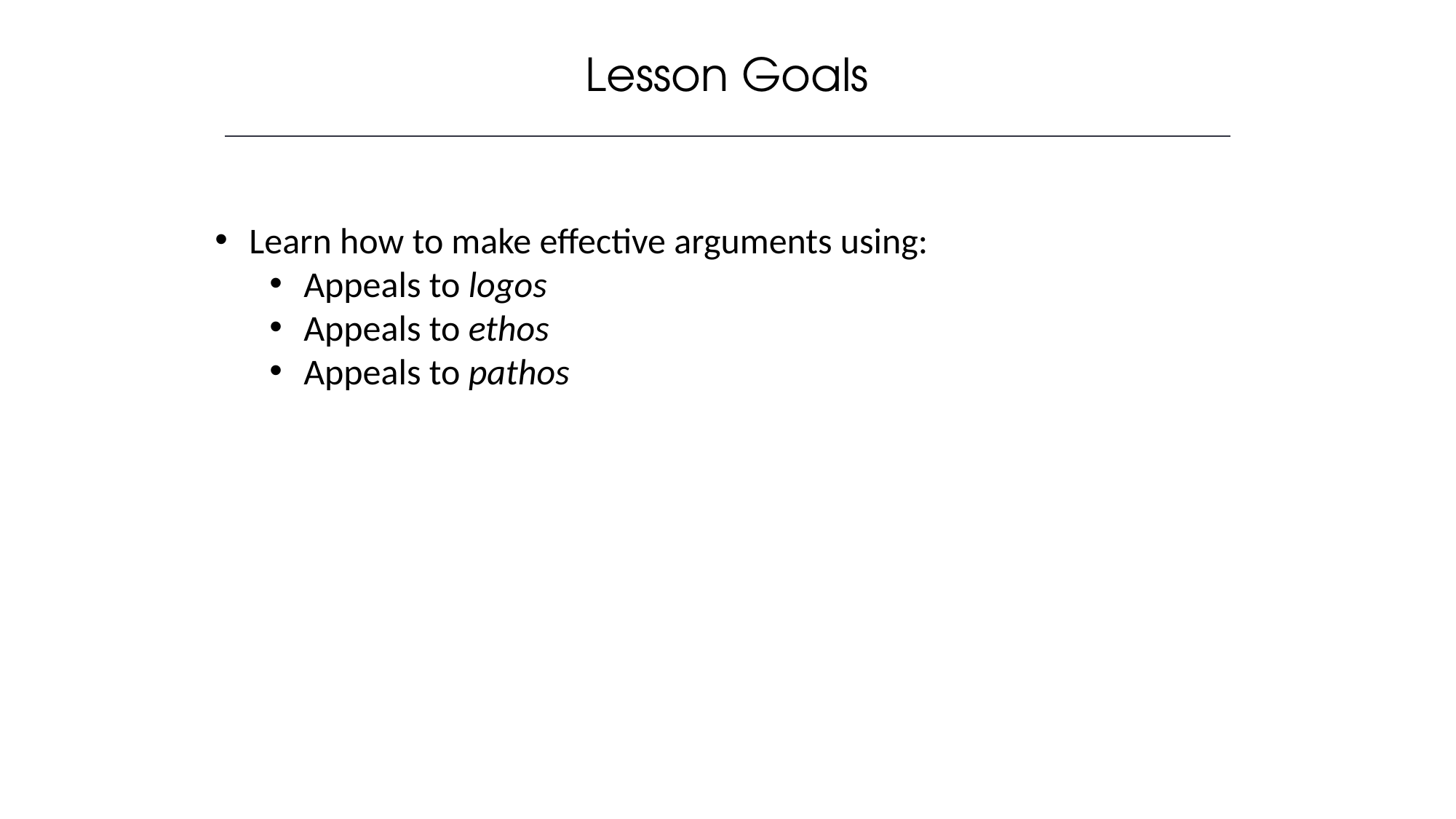

Lesson Goals
HAWKES LEARNING
Learn how to make effective arguments using:
Appeals to logos
Appeals to ethos
Appeals to pathos